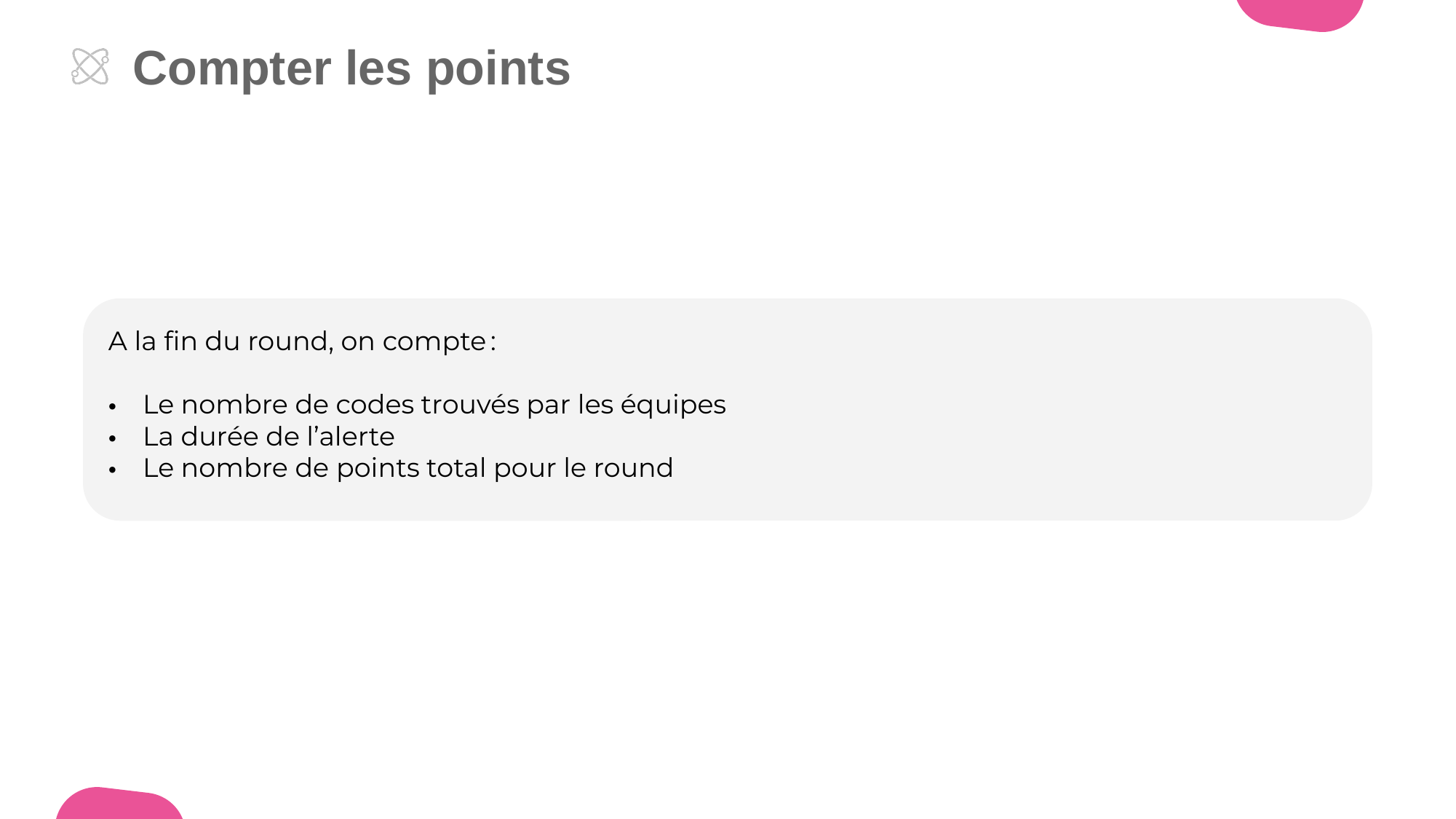

Compter les points
A la fin du round, on compte :

Le nombre de codes trouvés par les équipes
La durée de l’alerte
Le nombre de points total pour le round